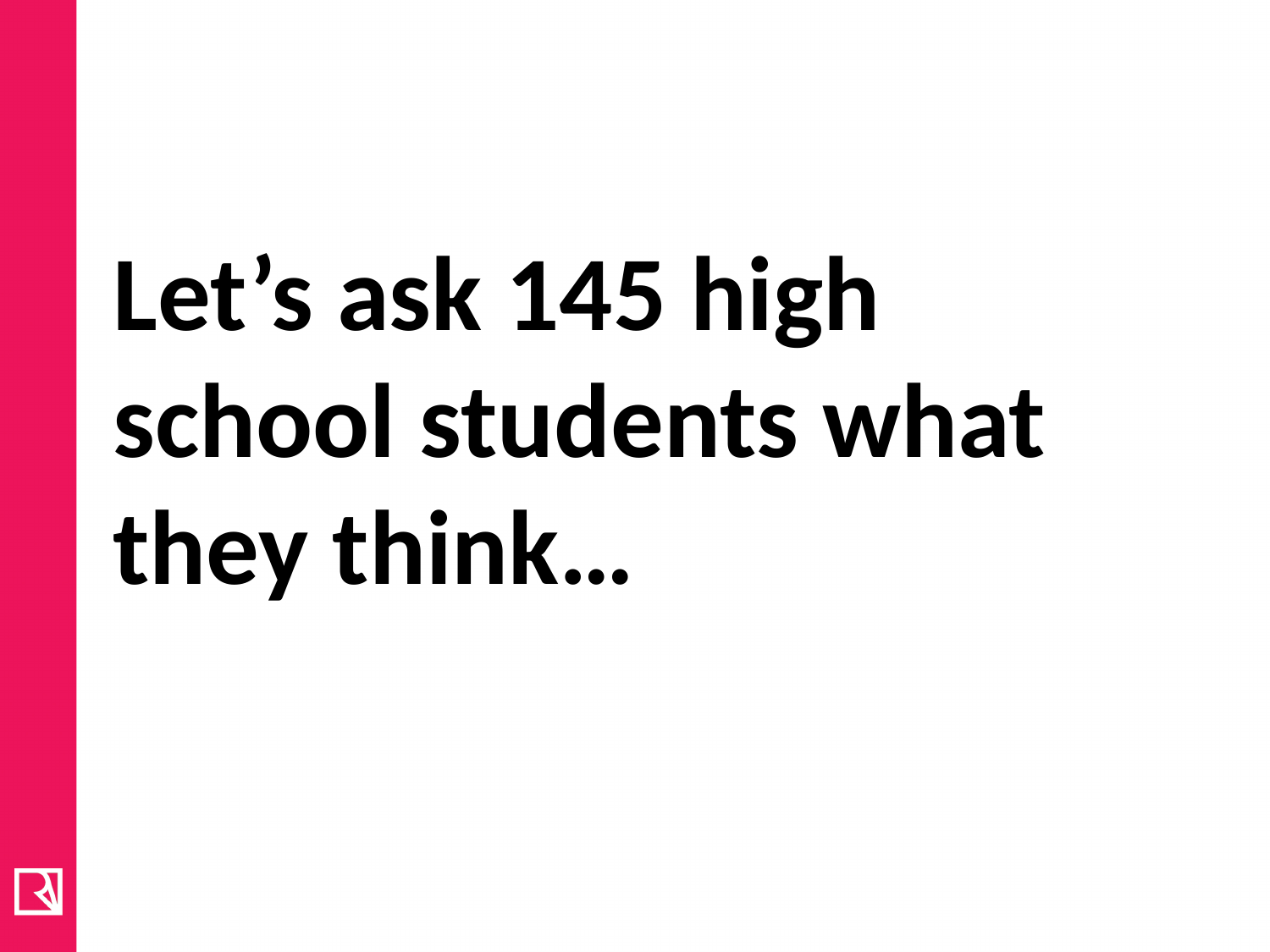

Let’s ask 145 high school students what they think…